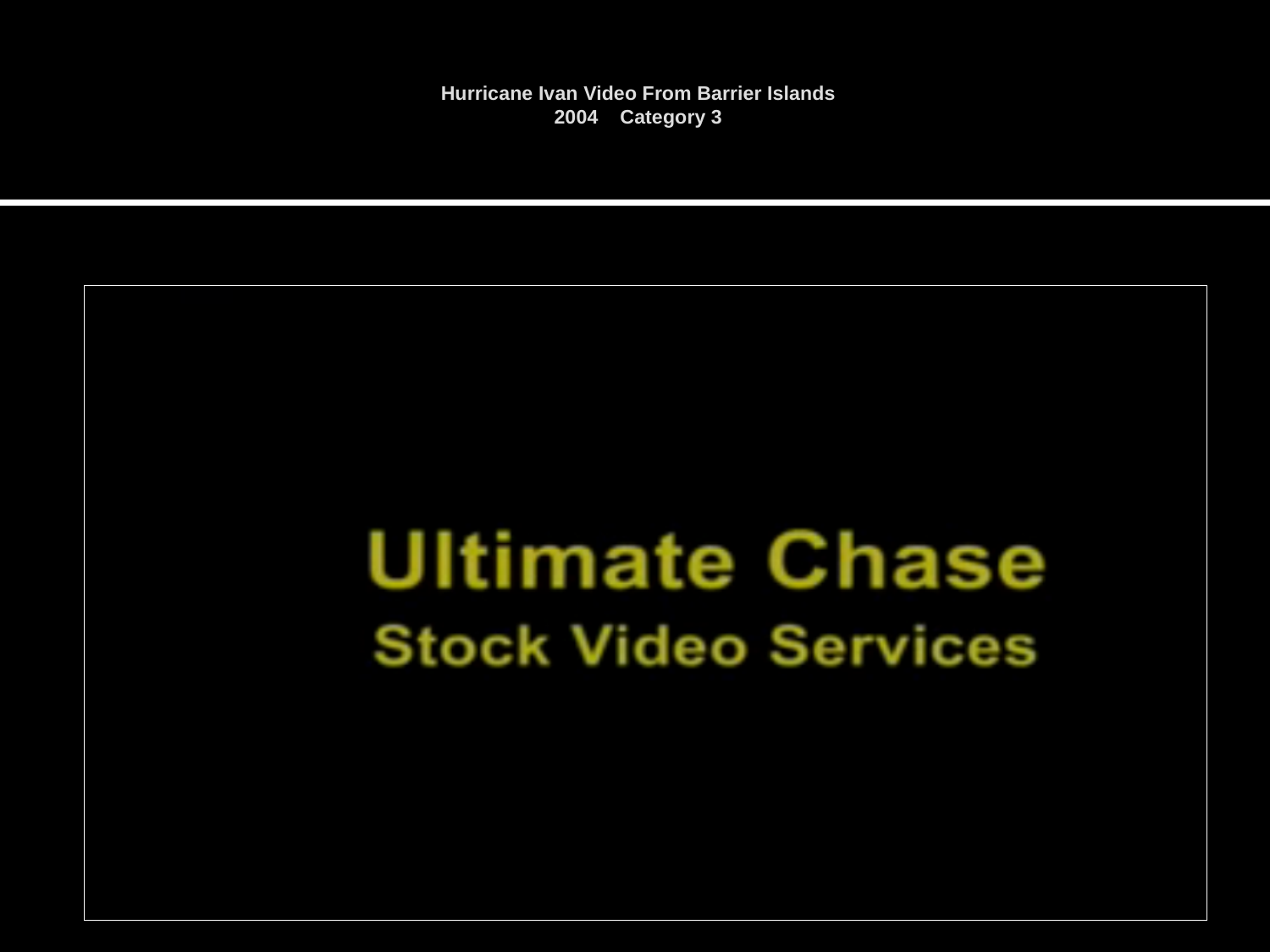

# Hurricane Ivan Video From Barrier Islands 2004    Category 3